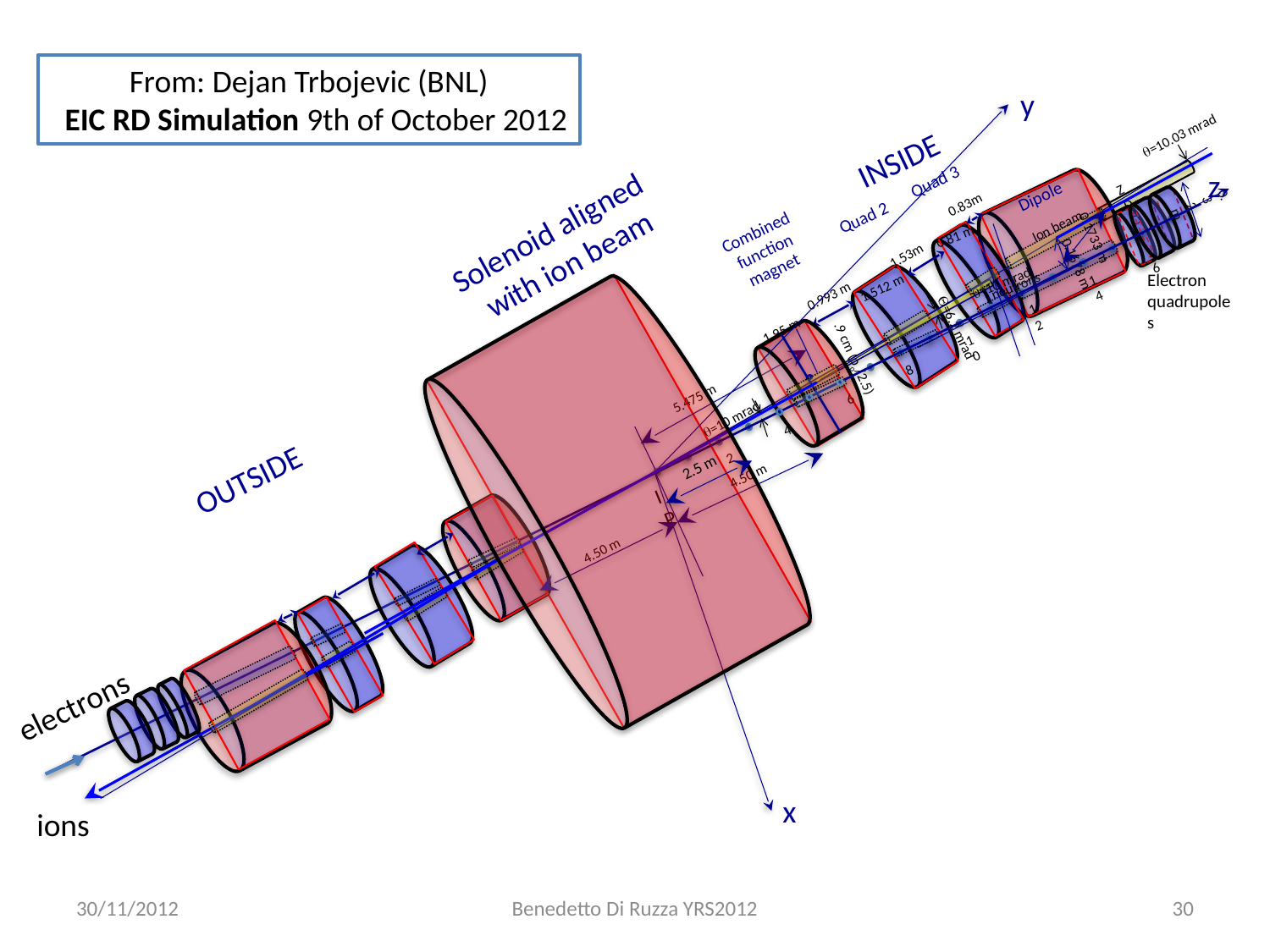

From: Dejan Trbojevic (BNL)
  EIC RD Simulation 9th of October 2012
y
θ=10.03 mrad
INSIDE

z
Quad 3
0.32 m

ZDC
Dipole

0.83m

Quad 2

Solenoid aligned
with ion beam

Ion beam

Combined function
magnet

0.81 m

0.1733 m

16
1.53m

Electron
quadrupoles

θ=10 mrad
14
neutrons
0.1678 m

1.512 m

0.993 m

12

1.95 m
Θ=6.2 mrad

10

.9 cm (po/2.5)

8

5.475 m

6

θ=10 mrad

4

2
2.5 m
OUTSIDE

4.50 m

IP

4.50 m

electrons

x
ions
30/11/2012
Benedetto Di Ruzza YRS2012
30